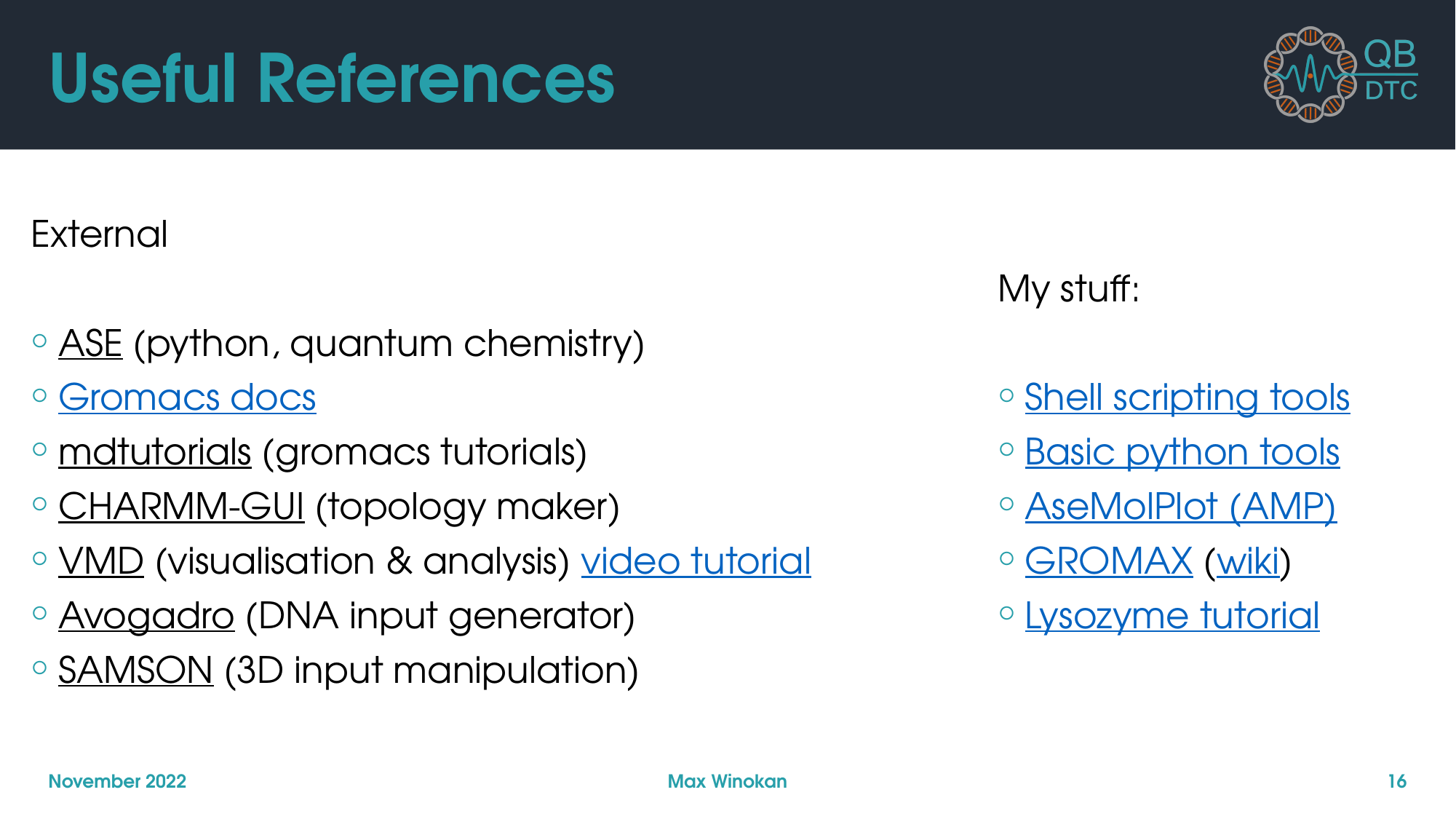

# Useful References
External

ASE (python, quantum chemistry)
Gromacs docs
mdtutorials (gromacs tutorials)
CHARMM-GUI (topology maker)
VMD (visualisation & analysis) video tutorial
Avogadro (DNA input generator)
SAMSON (3D input manipulation)
My stuff:

Shell scripting tools
Basic python tools
AseMolPlot (AMP)
GROMAX (wiki)
Lysozyme tutorial
November 2022
Max Winokan
16